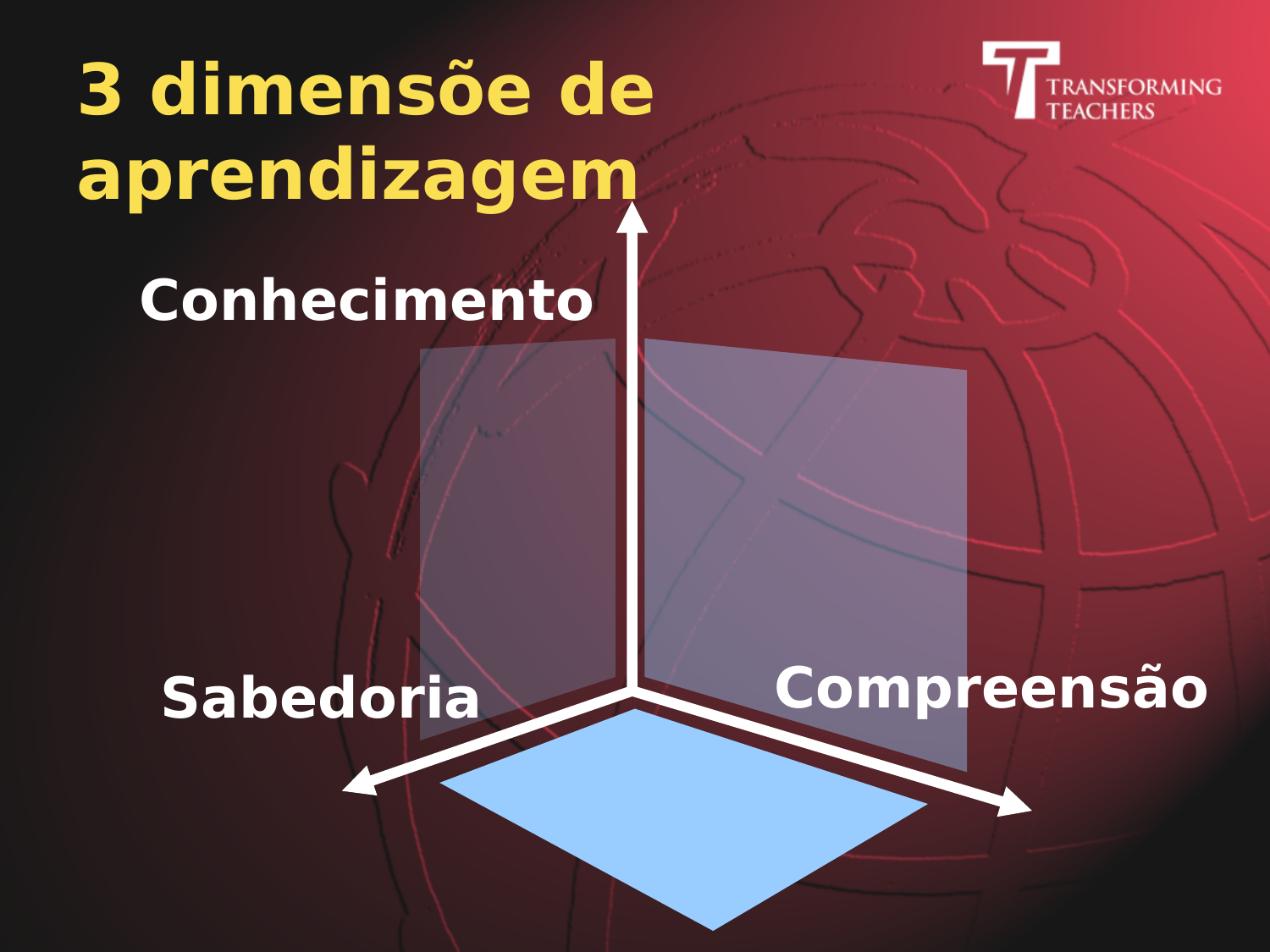

3 dimensõe de aprendizagem

Conhecimento

Compreensão
Sabedoria